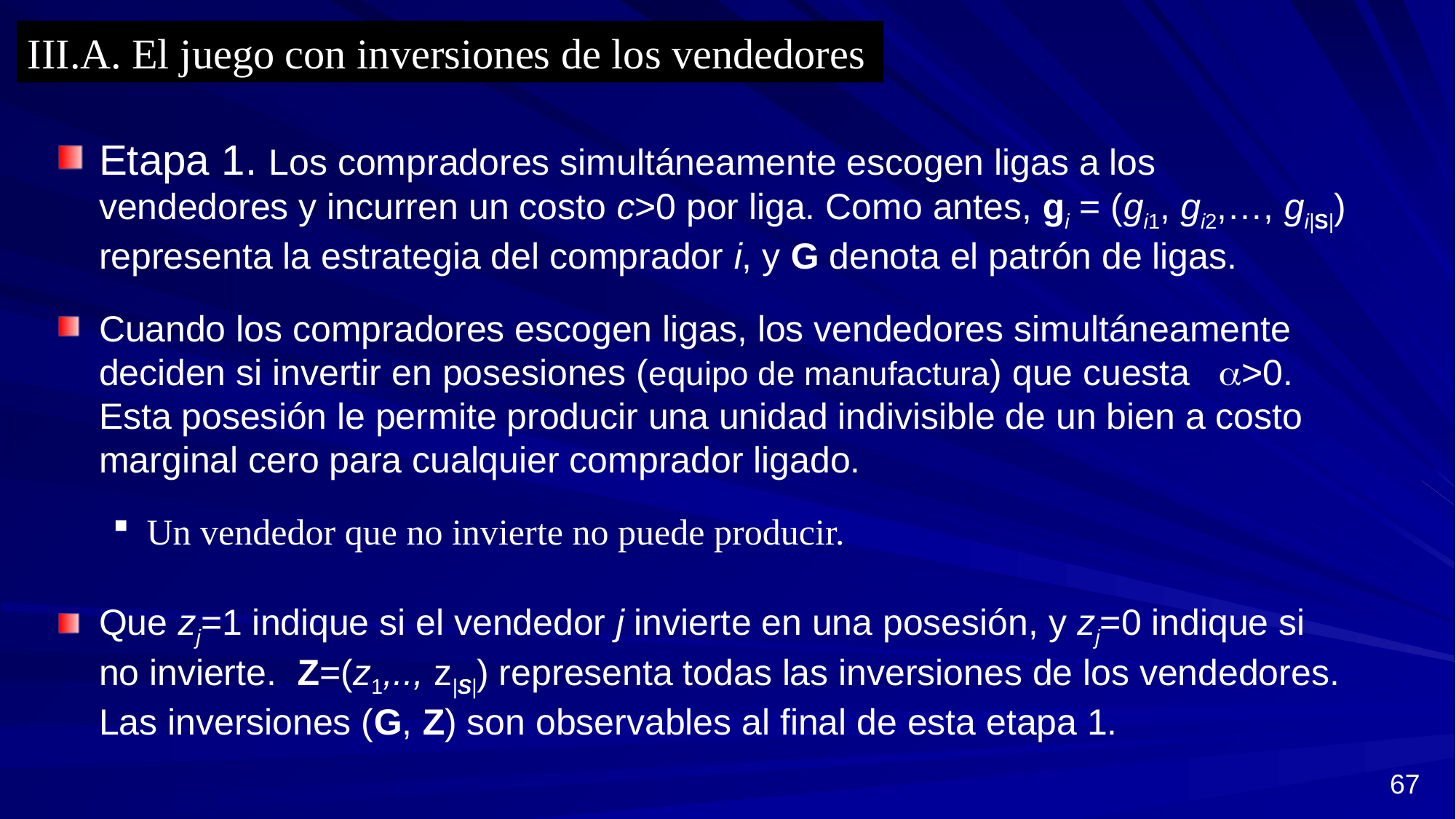

III.A. El juego con inversiones de los vendedores
Etapa 1. Los compradores simultáneamente escogen ligas a los vendedores y incurren un costo c>0 por liga. Como antes, gi = (gi1, gi2,…, gi|S|) representa la estrategia del comprador i, y G denota el patrón de ligas.

Cuando los compradores escogen ligas, los vendedores simultáneamente deciden si invertir en posesiones (equipo de manufactura) que cuesta  α>0. Esta posesión le permite producir una unidad indivisible de un bien a costo marginal cero para cualquier comprador ligado.

Un vendedor que no invierte no puede producir.

Que zj=1 indique si el vendedor j invierte en una posesión, y zj=0 indique si no invierte.  Z=(z1,.., z|S|) representa todas las inversiones de los vendedores. Las inversiones (G, Z) son observables al final de esta etapa 1.
67